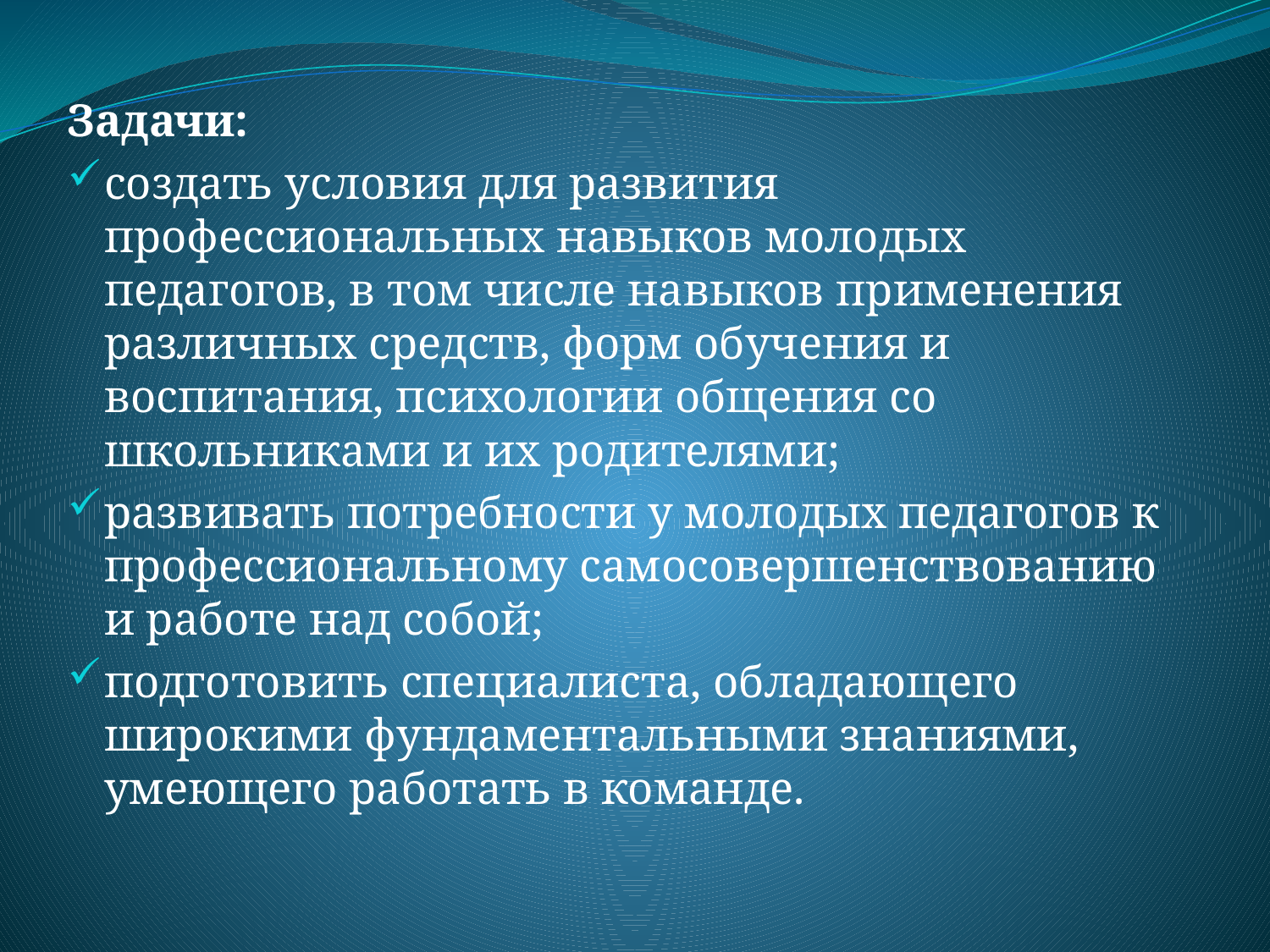

Задачи:
создать условия для развития профессиональных навыков молодых педагогов, в том числе навыков применения различных средств, форм обучения и воспитания, психологии общения со школьниками и их родителями;
развивать потребности у молодых педагогов к профессиональному самосовершенствованию и работе над собой;
подготовить специалиста, обладающего широкими фундаментальными знаниями, умеющего работать в команде.